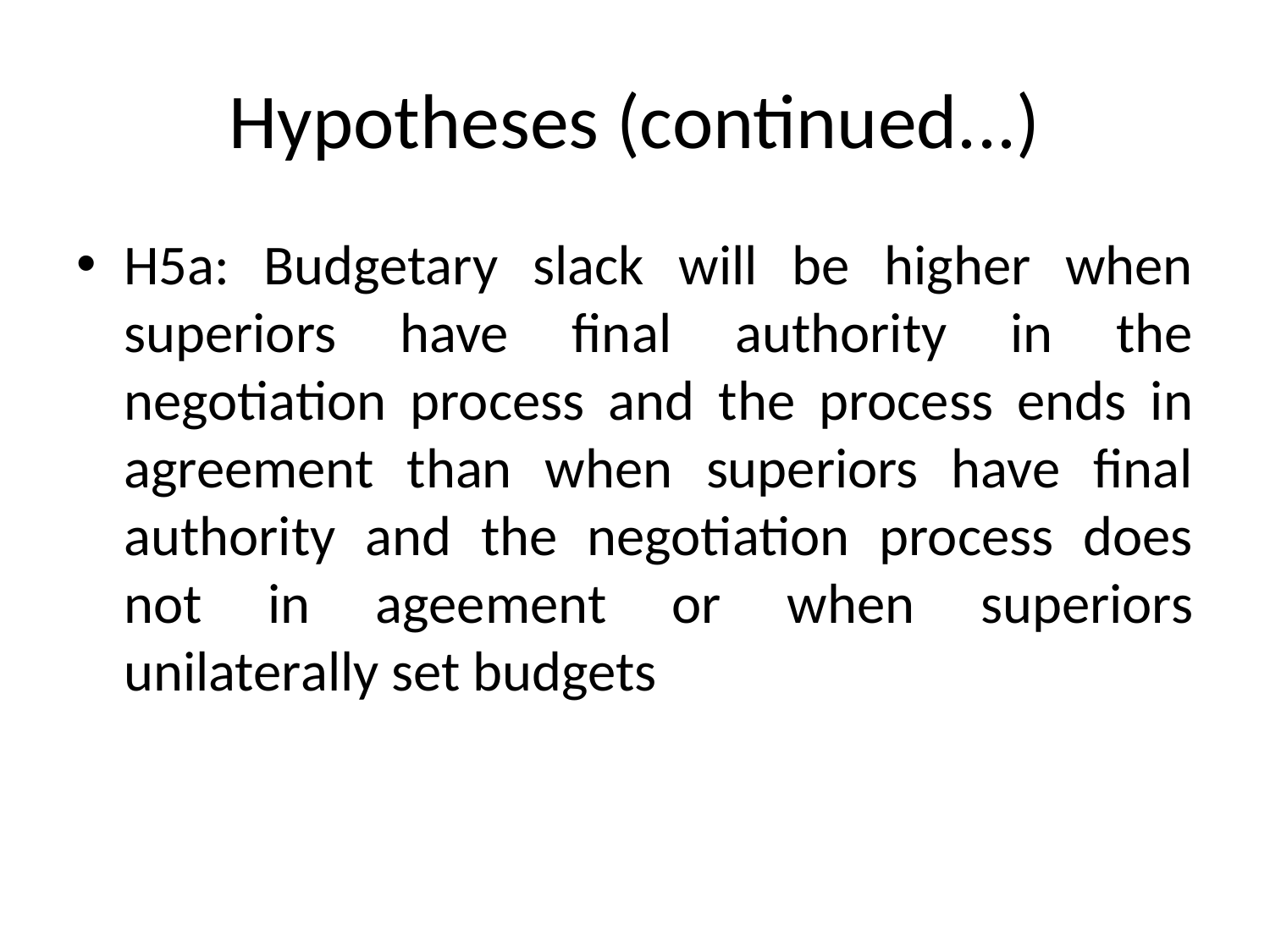

# Hypotheses (continued...)
H5a: Budgetary slack will be higher when superiors have final authority in the negotiation process and the process ends in agreement than when superiors have final authority and the negotiation process does not in ageement or when superiors unilaterally set budgets